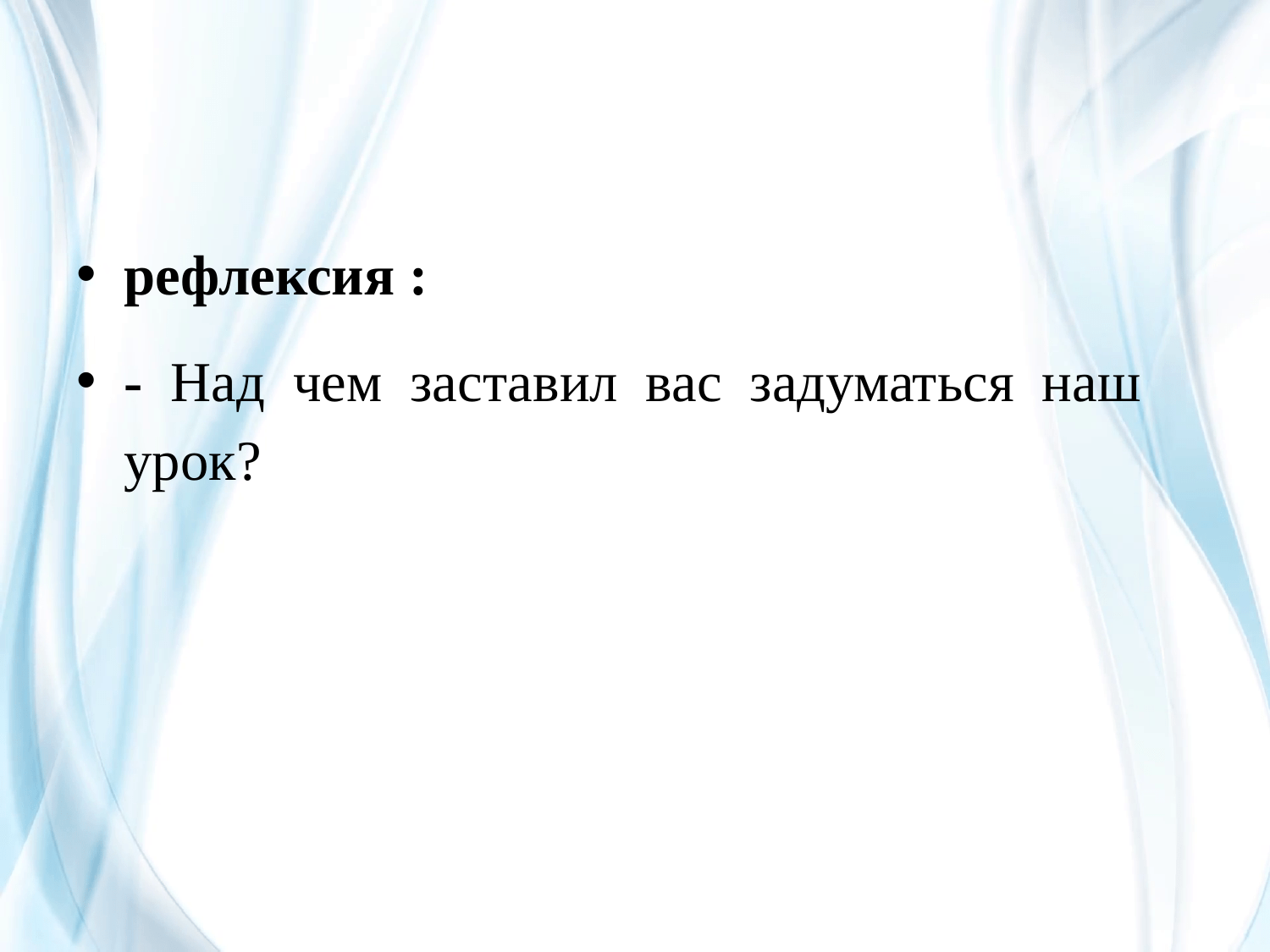

#
рефлексия :
- Над чем заставил вас задуматься наш урок?